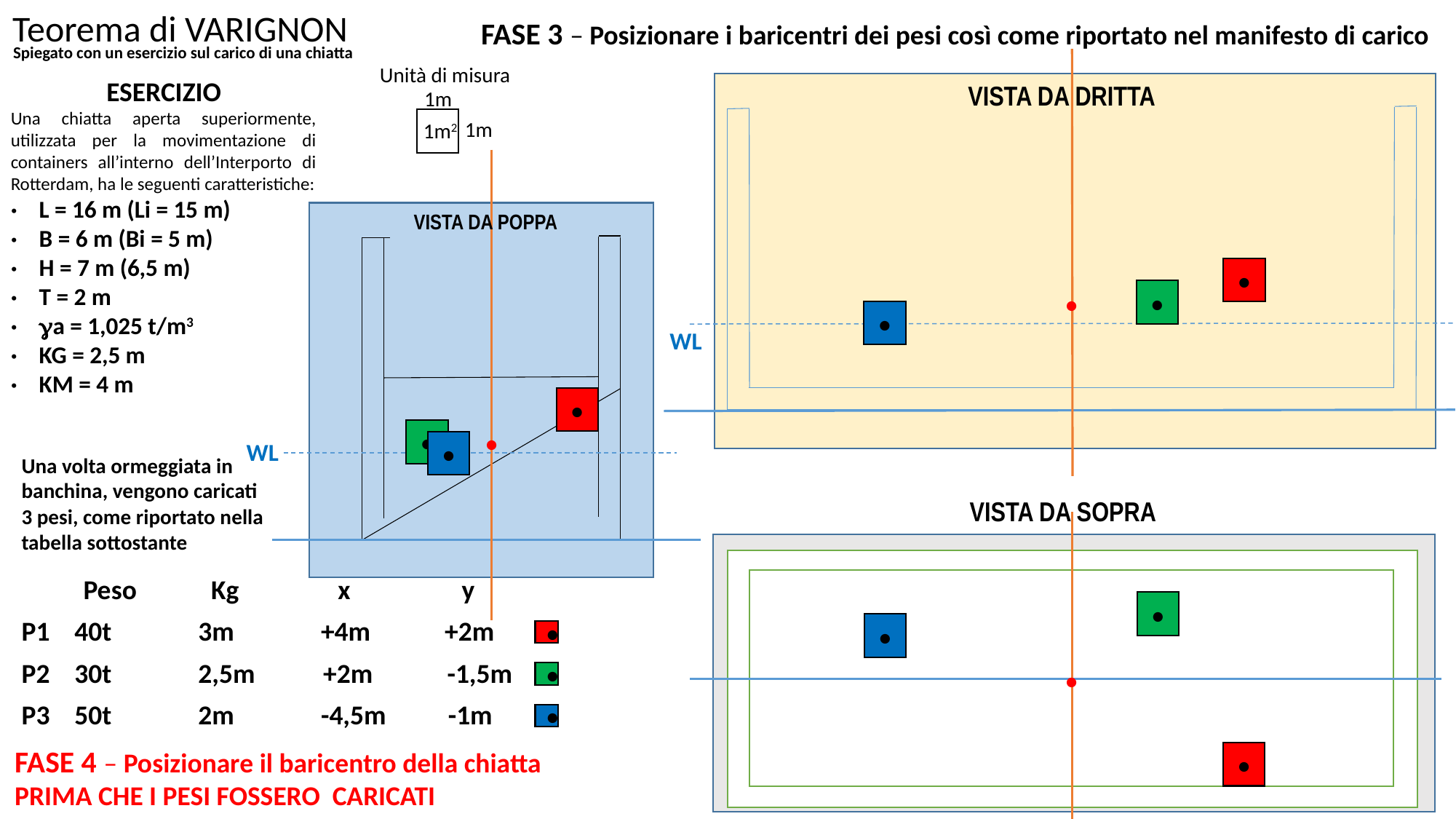

Teorema di VARIGNON
FASE 3 – Posizionare i baricentri dei pesi così come riportato nel manifesto di carico
Spiegato con un esercizio sul carico di una chiatta
Unità di misura
ESERCIZIO
Una chiatta aperta superiormente, utilizzata per la movimentazione di containers all’interno dell’Interporto di Rotterdam, ha le seguenti caratteristiche:
·    L = 16 m (Li = 15 m)
·    B = 6 m (Bi = 5 m)
·    H = 7 m (6,5 m)
·    T = 2 m
·    γa = 1,025 t/m3
·    KG = 2,5 m
·    KM = 4 m
VISTA DA DRITTA

1m

1m
1m2

VISTA DA POPPA

•
•
•
•
WL
•
•
•
•
WL
Una volta ormeggiata in
banchina, vengono caricati
3 pesi, come riportato nella
tabella sottostante
          Peso            Kg                x                  y
P1    40t              3m              +4m            +2m
P2    30t              2,5m           +2m            -1,5m
P3    50t              2m              -4,5m          -1m

VISTA DA SOPRA

•
•
•
•
•
•
FASE 4 – Posizionare il baricentro della chiatta PRIMA CHE I PESI FOSSERO  CARICATI
•